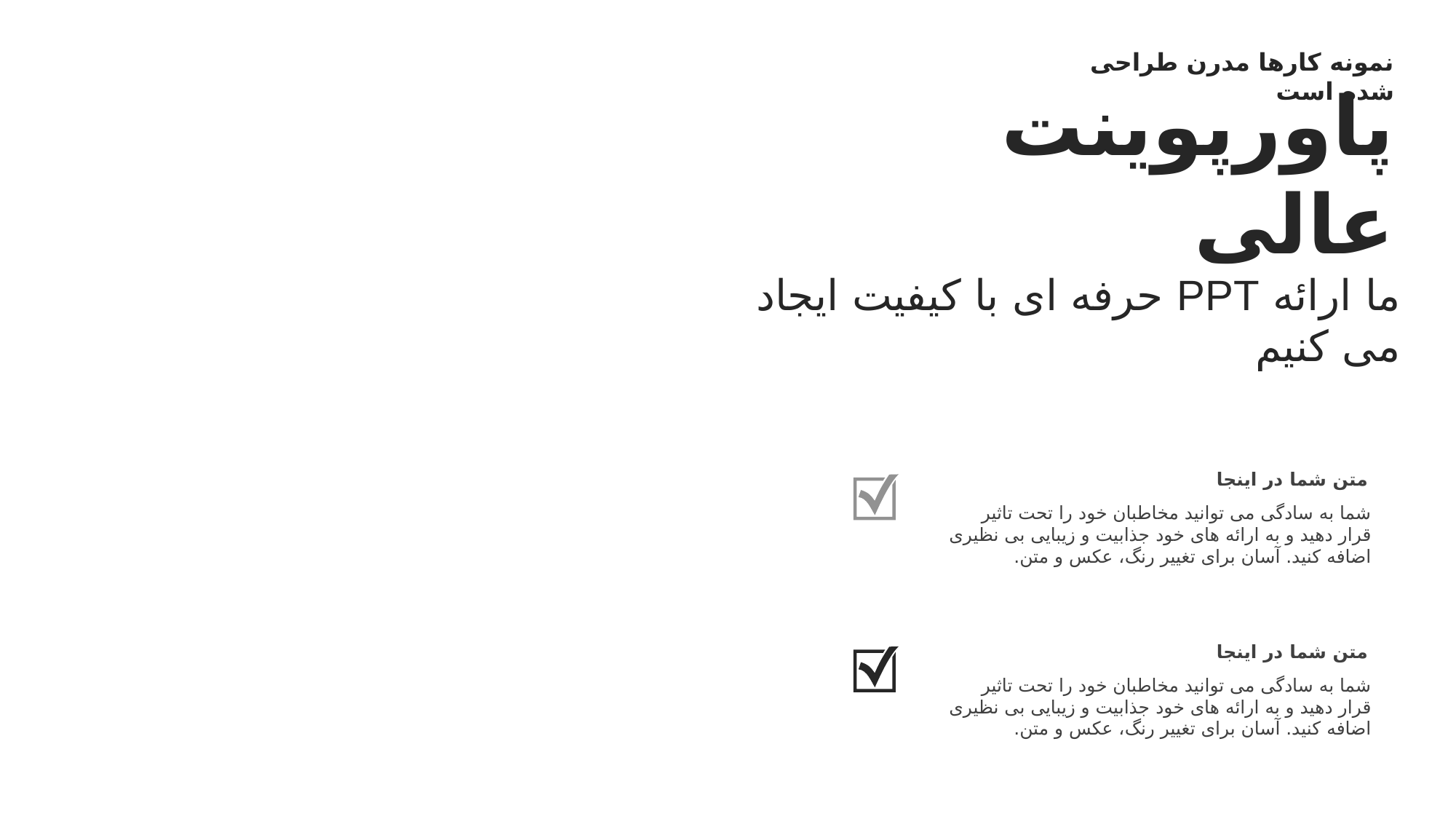

نمونه کارها مدرن طراحی شده است
پاورپوینت
عالی
ما ارائه PPT حرفه ای با کیفیت ایجاد می کنیم
متن شما در اینجا
شما به سادگی می توانید مخاطبان خود را تحت تاثیر قرار دهید و به ارائه های خود جذابیت و زیبایی بی نظیری اضافه کنید. آسان برای تغییر رنگ، عکس و متن.

متن شما در اینجا
شما به سادگی می توانید مخاطبان خود را تحت تاثیر قرار دهید و به ارائه های خود جذابیت و زیبایی بی نظیری اضافه کنید. آسان برای تغییر رنگ، عکس و متن.